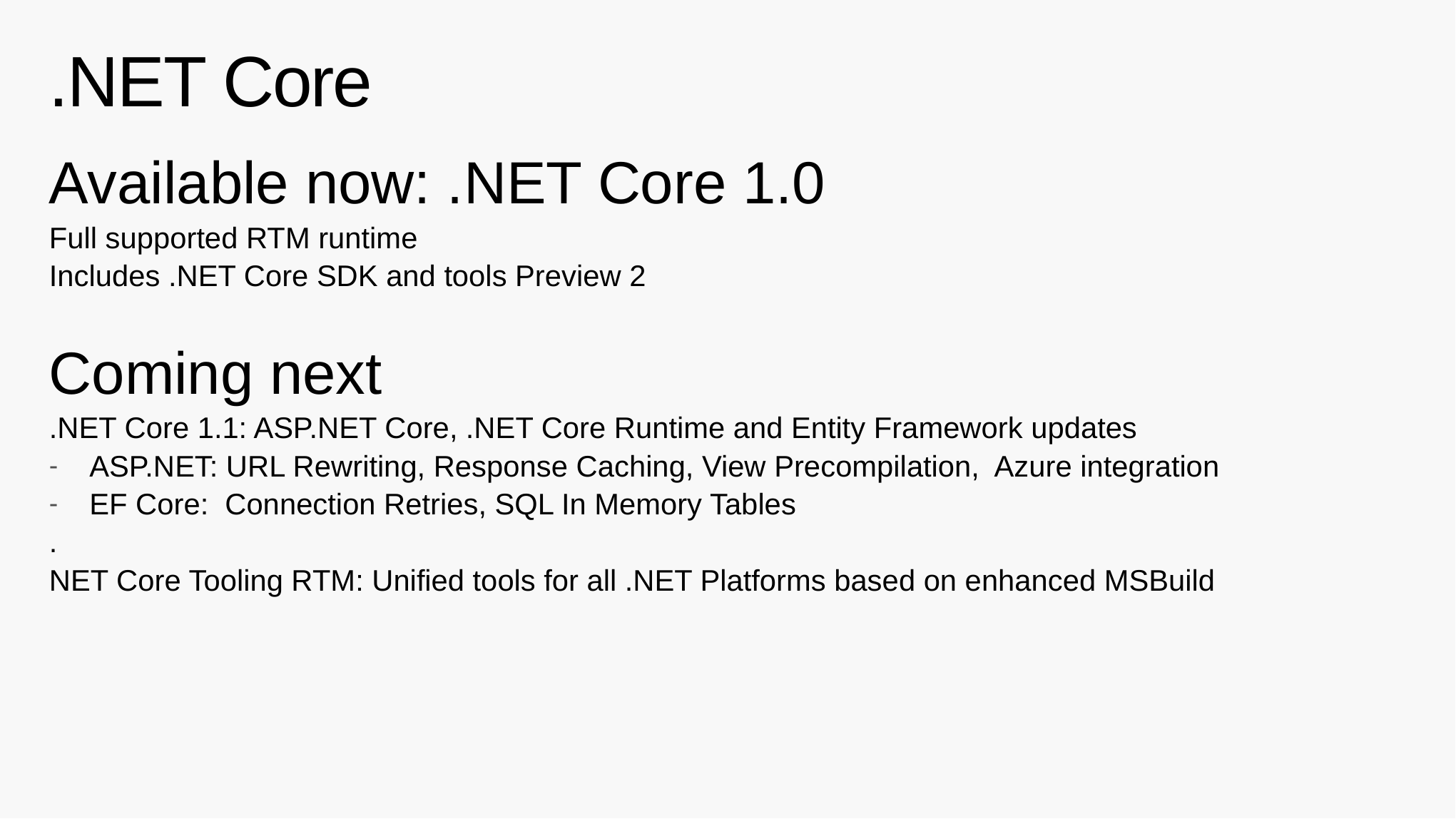

# .NET Core
Available now: .NET Core 1.0
Full supported RTM runtime
Includes .NET Core SDK and tools Preview 2

Coming next
.NET Core 1.1: ASP.NET Core, .NET Core Runtime and Entity Framework updates
ASP.NET: URL Rewriting, Response Caching, View Precompilation,  Azure integration
EF Core:  Connection Retries, SQL In Memory Tables
.
NET Core Tooling RTM: Unified tools for all .NET Platforms based on enhanced MSBuild